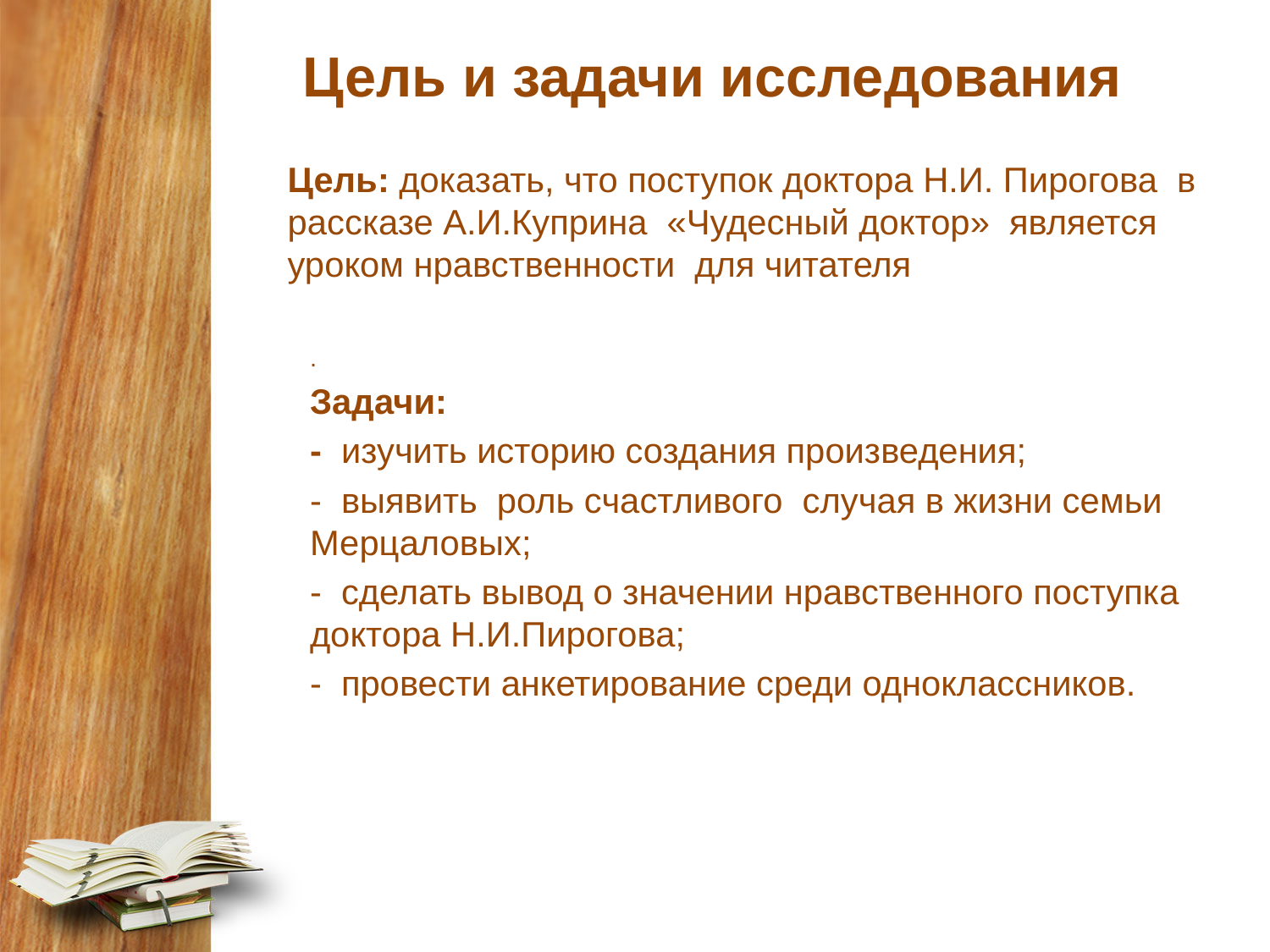

# Цель и задачи исследования
Цель: доказать, что поступок доктора Н.И. Пирогова  в рассказе А.И.Куприна  «Чудесный доктор»  является  уроком нравственности  для читателя
.
Задачи:
-  изучить историю создания произведения;
-  выявить  роль счастливого  случая в жизни семьи Мерцаловых;
-  сделать вывод о значении нравственного поступка доктора Н.И.Пирогова;
-  провести анкетирование среди одноклассников.